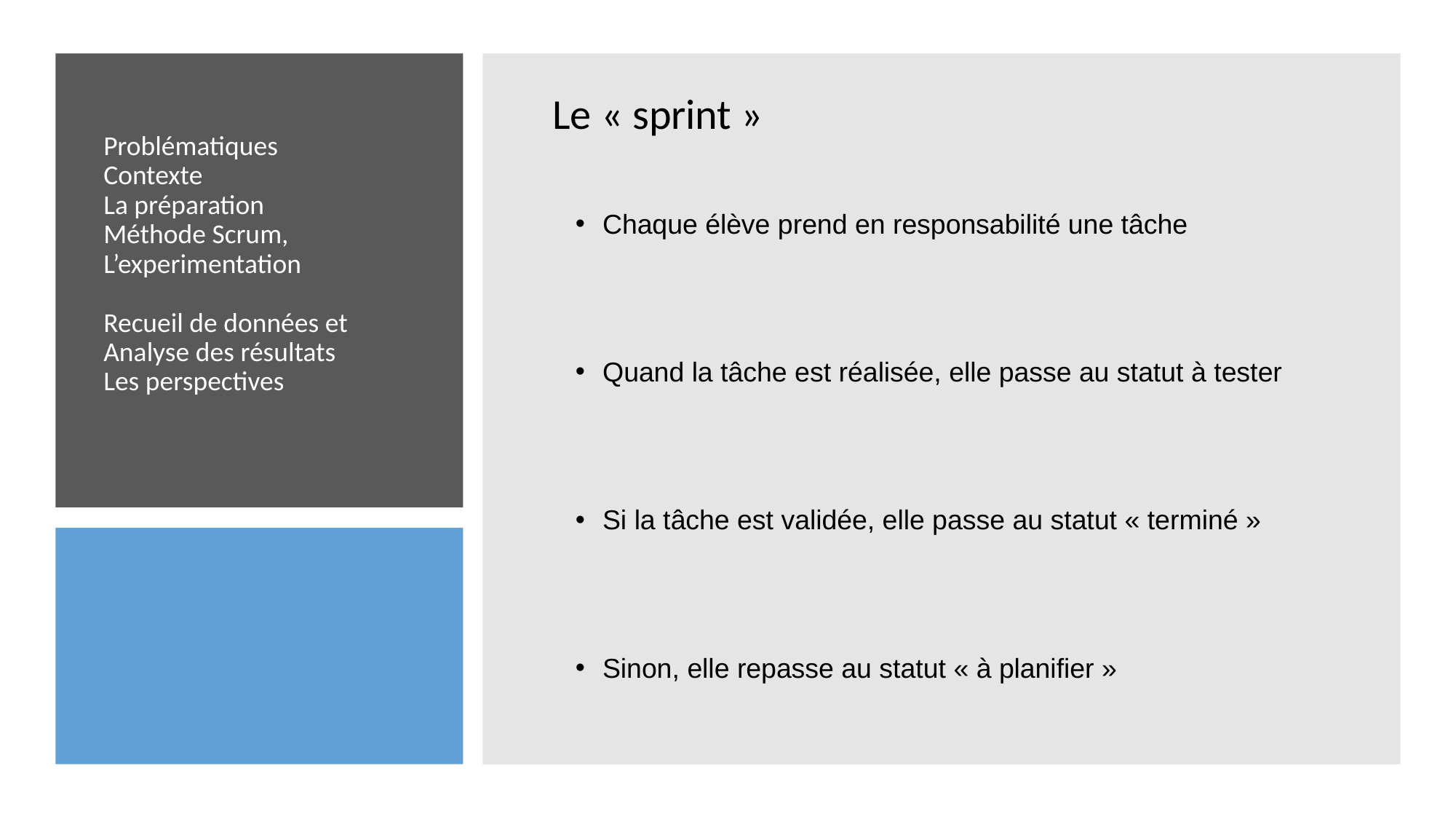

Problématiques
Contexte
La préparation
Méthode Scrum,
L’experimentation
Recueil de données et Analyse des résultats
Les perspectives
Le « sprint »

Chaque élève prend en responsabilité une tâche

Quand la tâche est réalisée, elle passe au statut à tester

Si la tâche est validée, elle passe au statut « terminé »

Sinon, elle repasse au statut « à planifier »